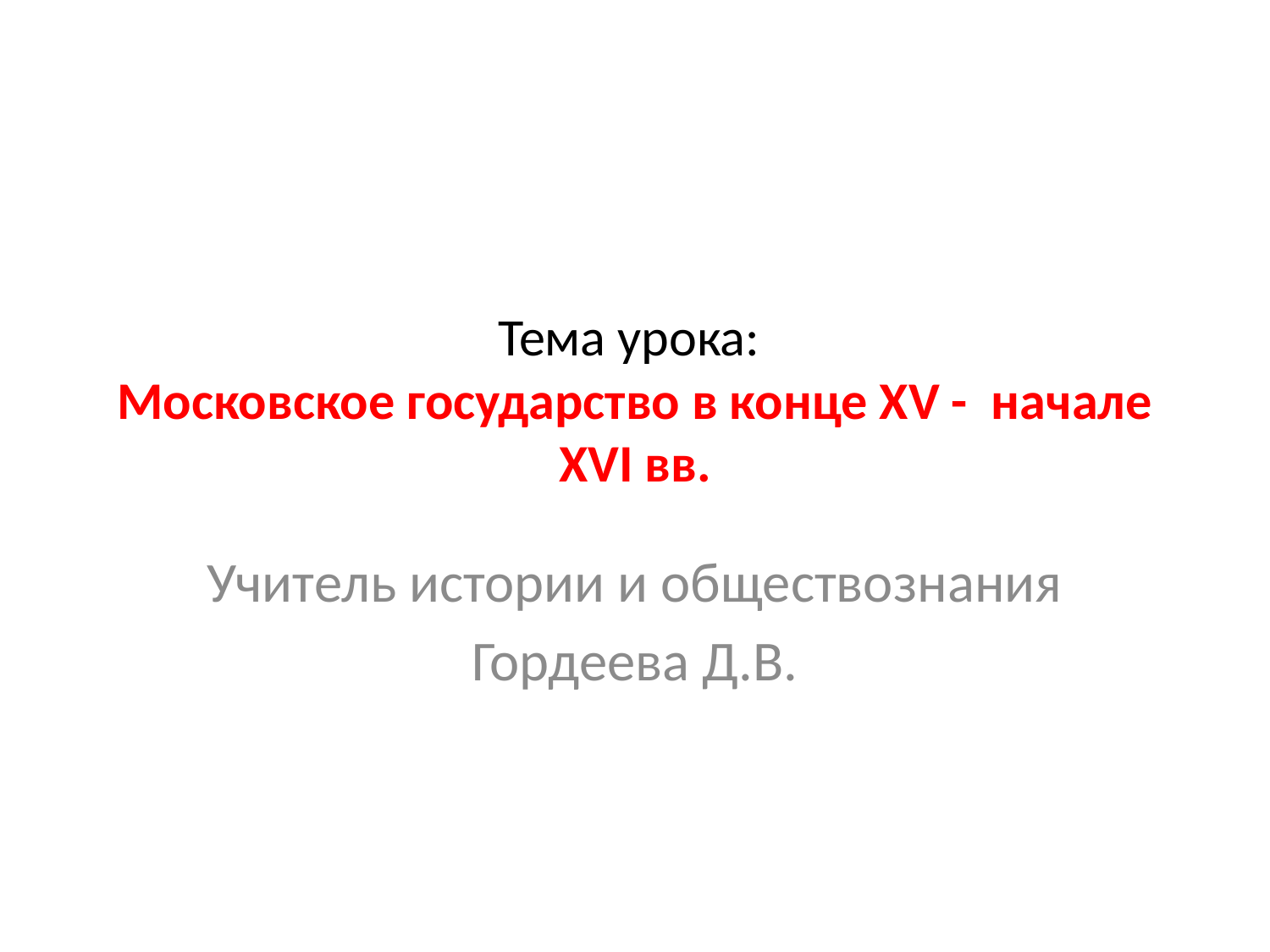

# Тема урока: Московское государство в конце XV -  начале XVI вв.
Учитель истории и обществознания
Гордеева Д.В.